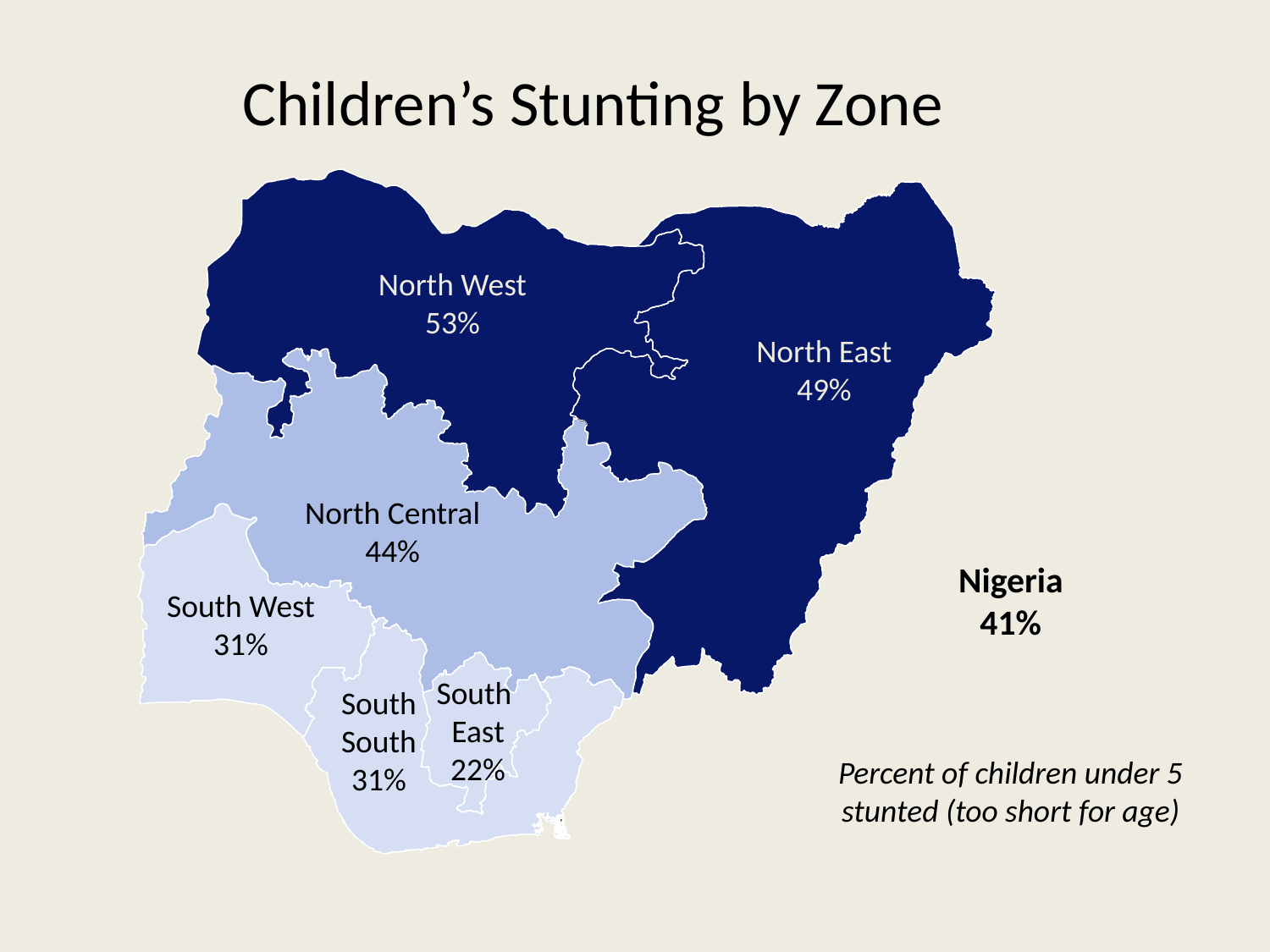

# Children’s Stunting by Zone

North West
53%
North East
49%
North Central
44%
South West
31%
South
East
22%
South
South
31%
Nigeria
41%
Percent of children under 5 stunted (too short for age)